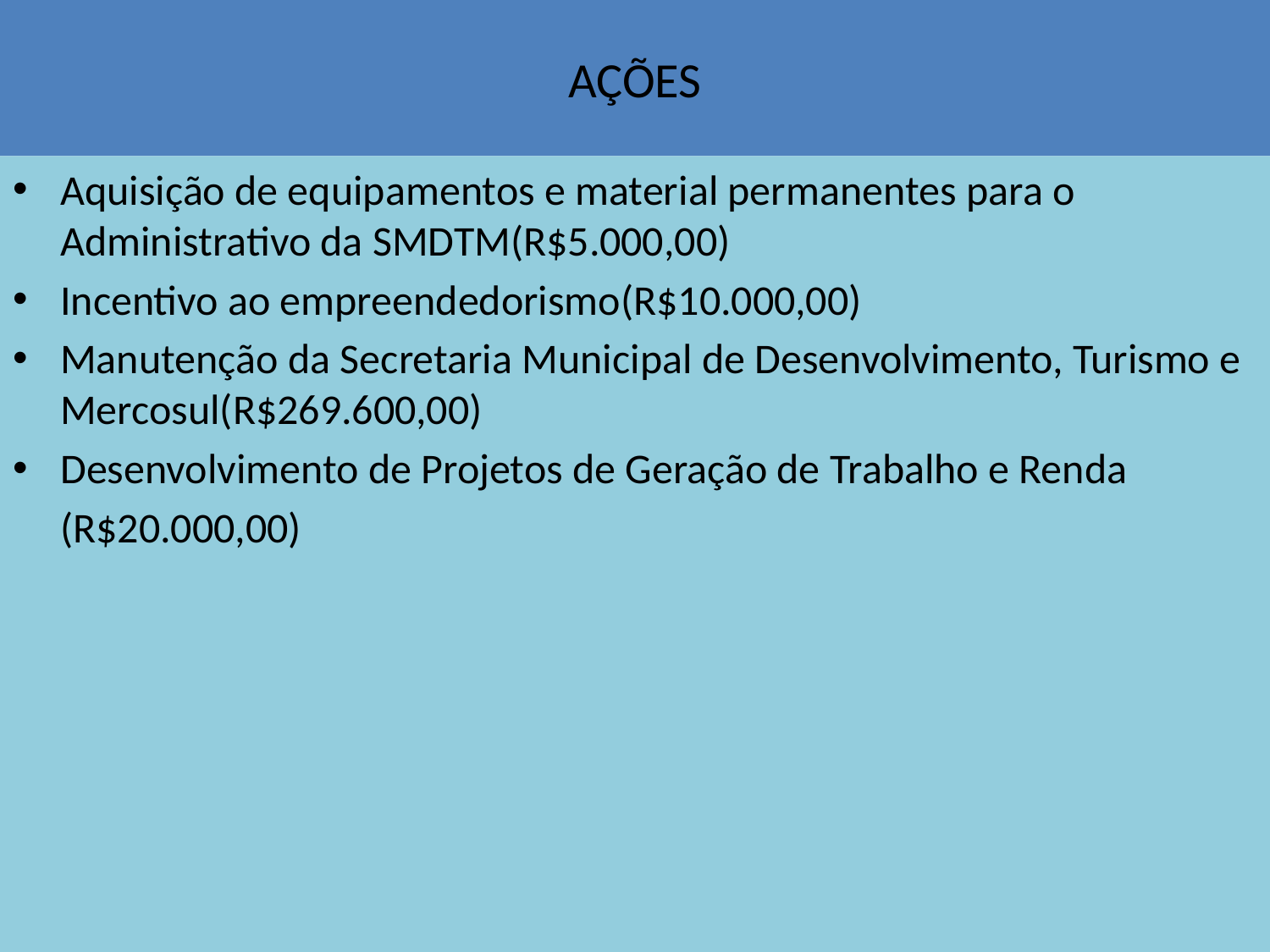

# AÇÕES
Aquisição de equipamentos e material permanentes para o Administrativo da SMDTM(R$5.000,00)
Incentivo ao empreendedorismo(R$10.000,00)
Manutenção da Secretaria Municipal de Desenvolvimento, Turismo e Mercosul(R$269.600,00)
Desenvolvimento de Projetos de Geração de Trabalho e Renda
     (R$20.000,00)